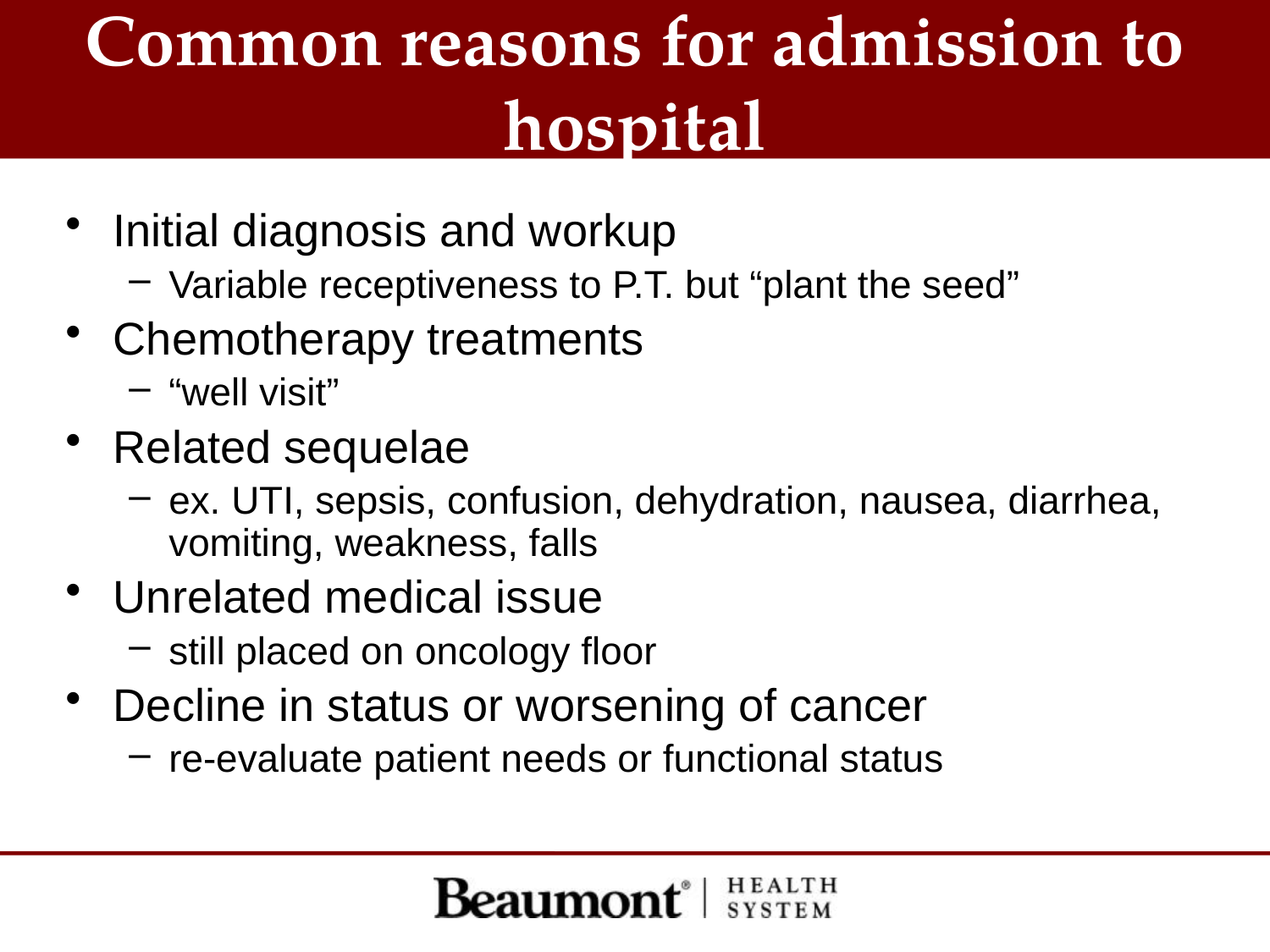

# Common reasons for admission to hospital
Initial diagnosis and workup
Variable receptiveness to P.T. but “plant the seed”
Chemotherapy treatments
“well visit”
Related sequelae
ex. UTI, sepsis, confusion, dehydration, nausea, diarrhea, vomiting, weakness, falls
Unrelated medical issue
still placed on oncology floor
Decline in status or worsening of cancer
re-evaluate patient needs or functional status